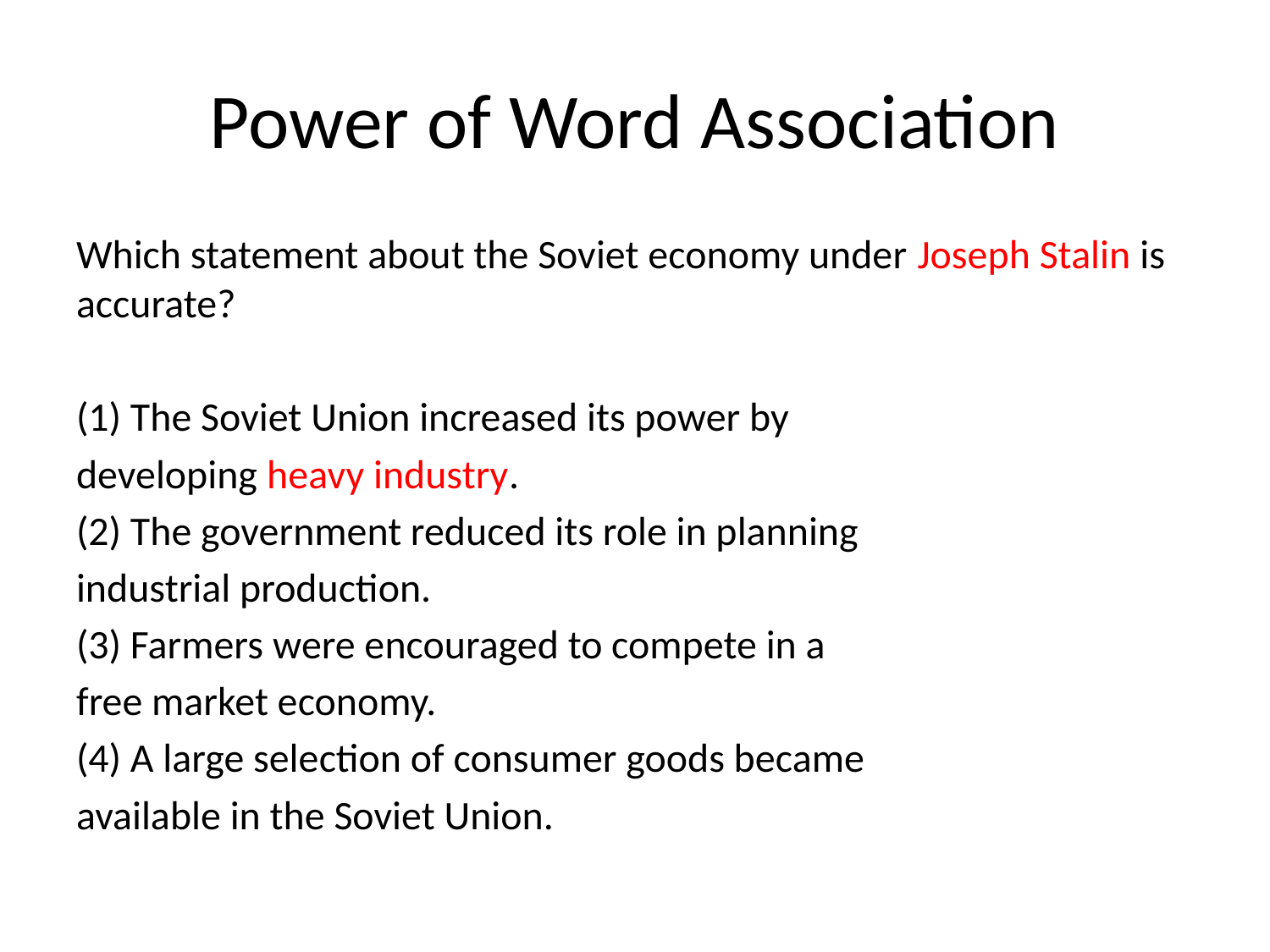

# Power of Word Association
Which statement about the Soviet economy under Joseph Stalin is accurate?

(1) The Soviet Union increased its power by
developing heavy industry.
(2) The government reduced its role in planning
industrial production.
(3) Farmers were encouraged to compete in a
free market economy.
(4) A large selection of consumer goods became
available in the Soviet Union.